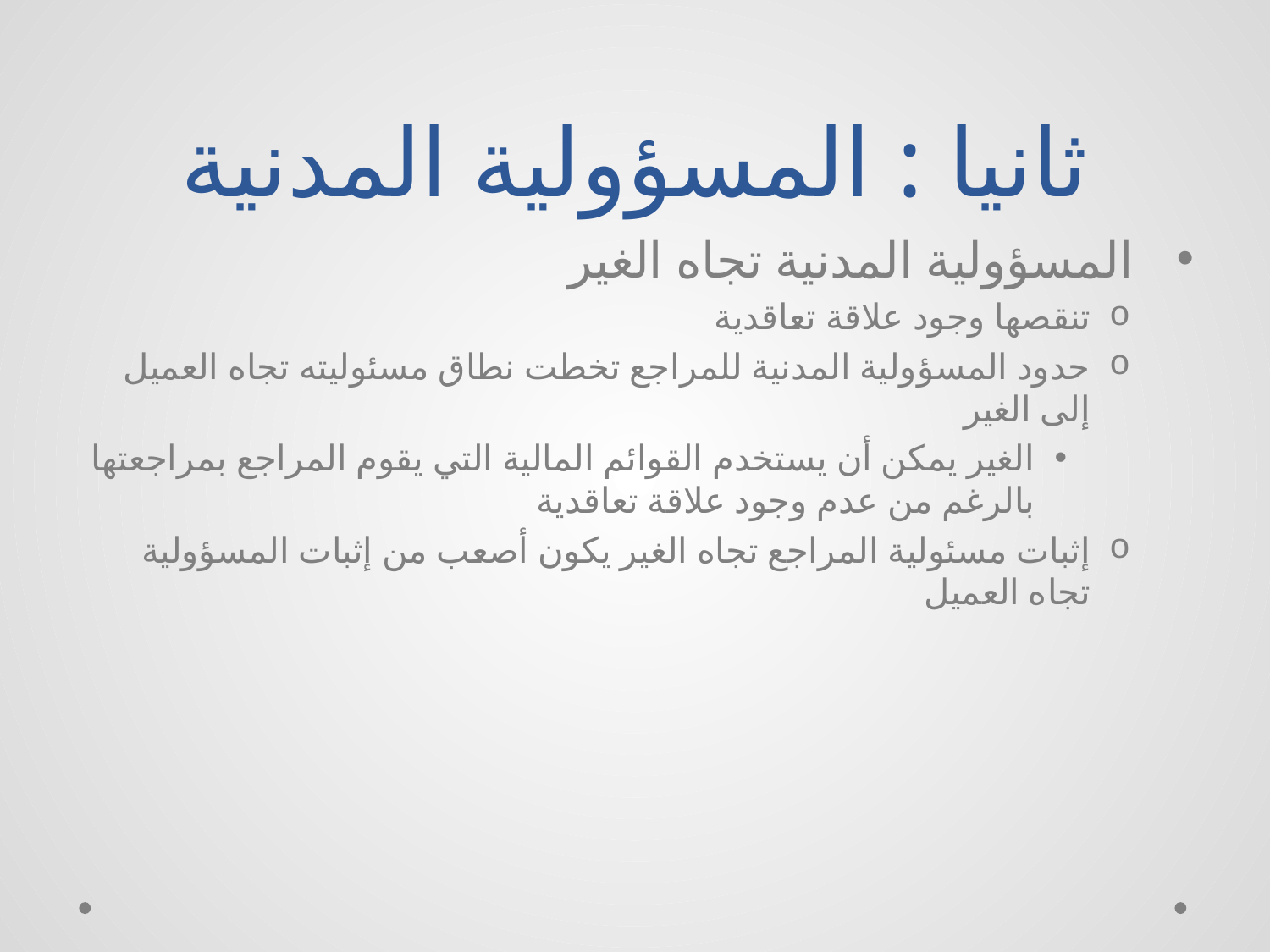

# ثانيا : المسؤولية المدنية
 المسؤولية المدنية تجاه الغير
تنقصها وجود علاقة تعاقدية
حدود المسؤولية المدنية للمراجع تخطت نطاق مسئوليته تجاه العميل إلى الغير
الغير يمكن أن يستخدم القوائم المالية التي يقوم المراجع بمراجعتها بالرغم من عدم وجود علاقة تعاقدية
إثبات مسئولية المراجع تجاه الغير يكون أصعب من إثبات المسؤولية تجاه العميل